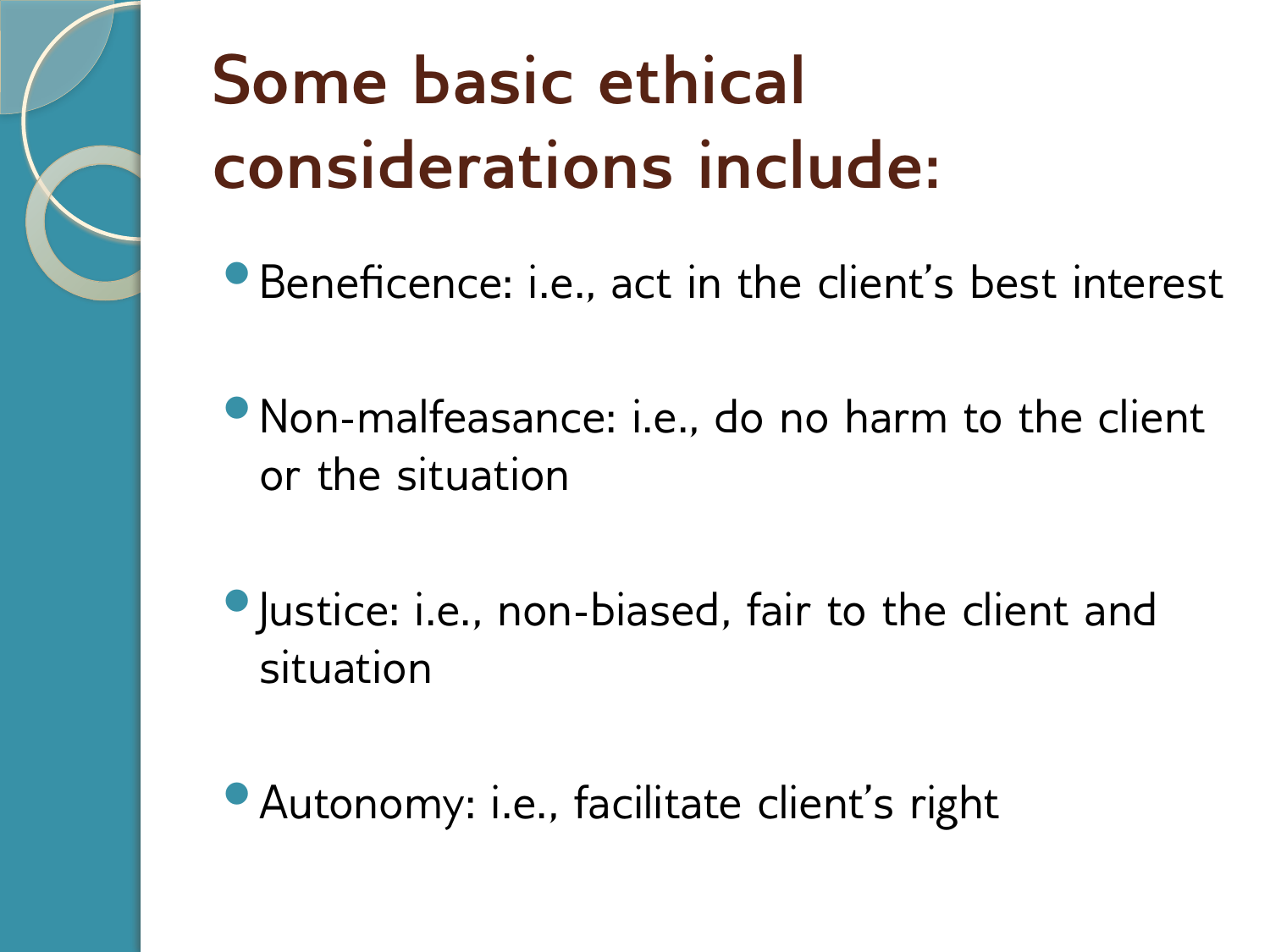

# Some basic ethical considerations include:
Beneficence: i.e., act in the client’s best interest

Non-malfeasance: i.e., do no harm to the client or the situation

Justice: i.e., non-biased, fair to the client and situation

Autonomy: i.e., facilitate client’s right